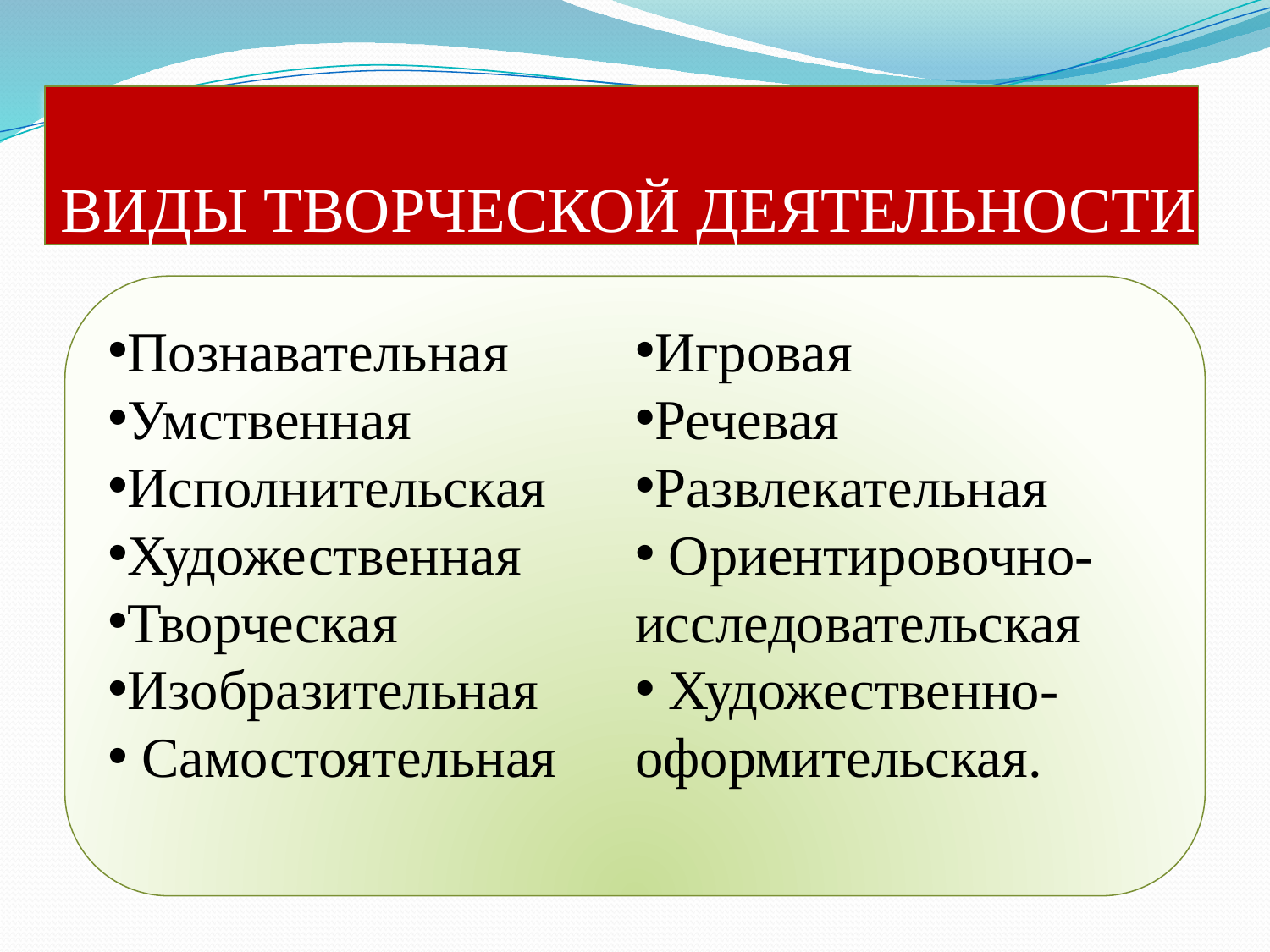

# ВИДЫ ТВОРЧЕСКОЙ ДЕЯТЕЛЬНОСТИ
Познавательная
Умственная
Исполнительская
Художественная
Творческая
Изобразительная
 Самостоятельная

Игровая
Речевая
Развлекательная
 Ориентировочно-исследовательская
 Художественно-оформительская.